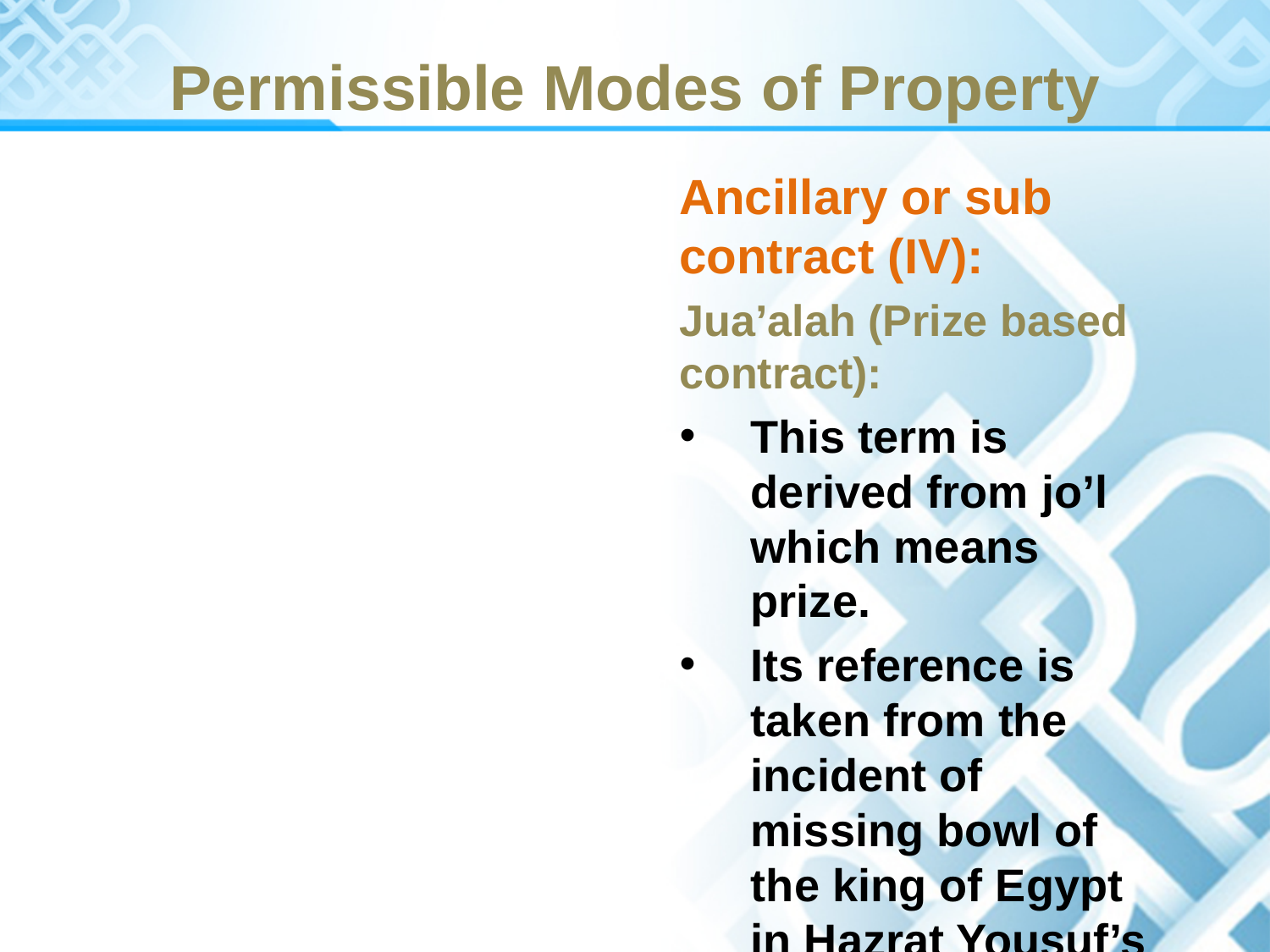

Permissible Modes of Property
Ancillary or sub contract (IV):
Jua’alah (Prize based contract):
This term is derived from jo’l which means prize.
Its reference is taken from the incident of missing bowl of the king of Egypt in Hazrat Yousuf’s time.